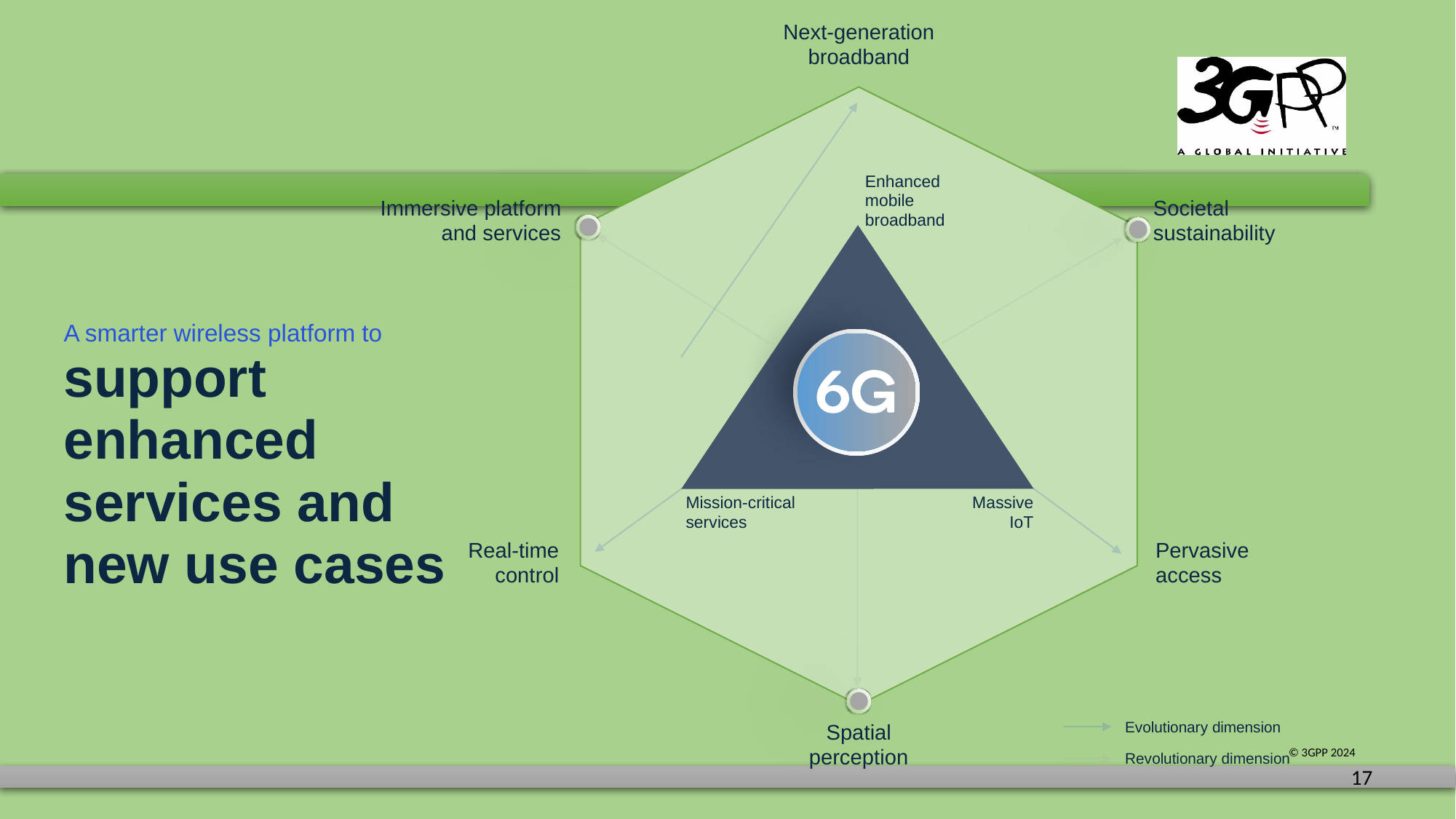

Next-generation broadband

Enhanced mobile broadband
Immersive platform and services
Societal sustainability

A smarter wireless platform to
support enhanced services and
new use cases

Mission-critical services
Massive IoT
Real-time control
Pervasive access

Evolutionary dimension
Spatial perception
Revolutionary dimension